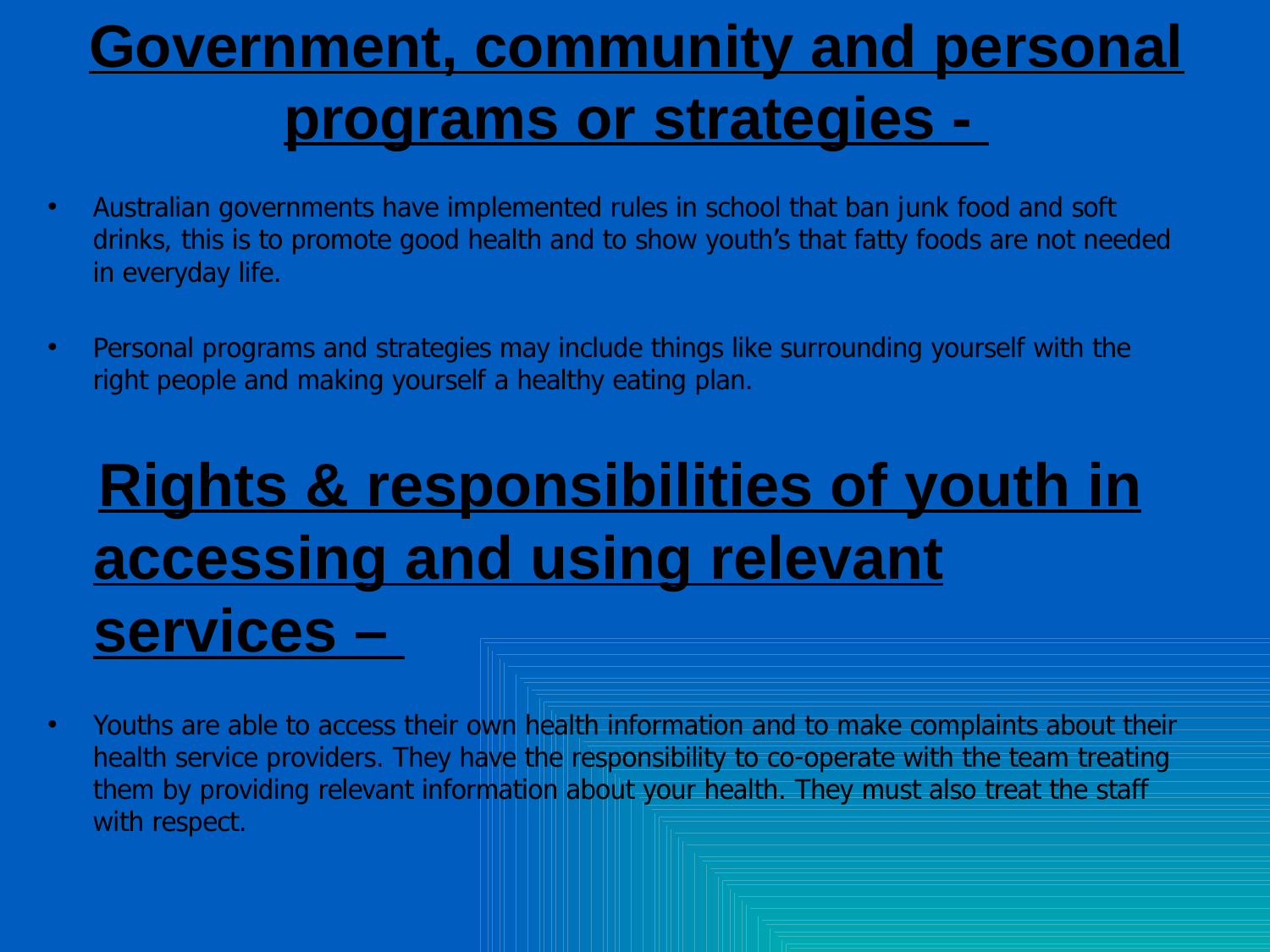

# Government, community and personal programs or strategies -

Australian governments have implemented rules in school that ban junk food and soft drinks, this is to promote good health and to show youth’s that fatty foods are not needed in everyday life.

Personal programs and strategies may include things like surrounding yourself with the right people and making yourself a healthy eating plan.

      Rights & responsibilities of youth in accessing and using relevant services –

Youths are able to access their own health information and to make complaints about their health service providers. They have the responsibility to co-operate with the team treating them by providing relevant information about your health. They must also treat the staff with respect.